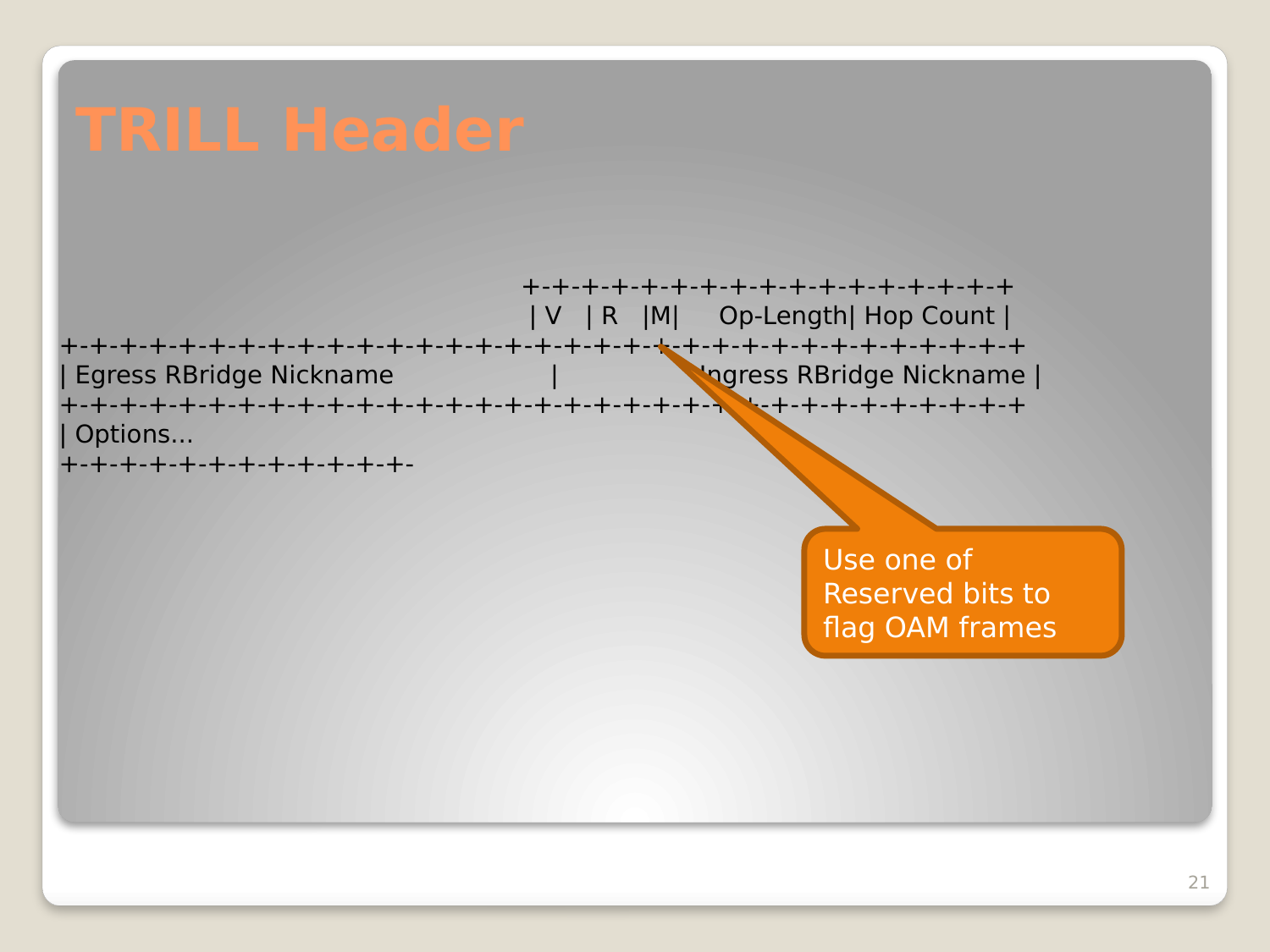

# TRILL Header
                                                           +-+-+-+-+-+-+-+-+-+-+-+-+-+-+-+-+
                                                            | V   | R   |M|     Op-Length| Hop Count |
+-+-+-+-+-+-+-+-+-+-+-+-+-+-+-+-+-+-+-+-+-+-+-+-+-+-+-+-+-+-+-+-+
| Egress RBridge Nickname                    |                  Ingress RBridge Nickname |
+-+-+-+-+-+-+-+-+-+-+-+-+-+-+-+-+-+-+-+-+-+-+-+-+-+-+-+-+-+-+-+-+
| Options...
+-+-+-+-+-+-+-+-+-+-+-+-
Use one of Reserved bits to flag OAM frames
21